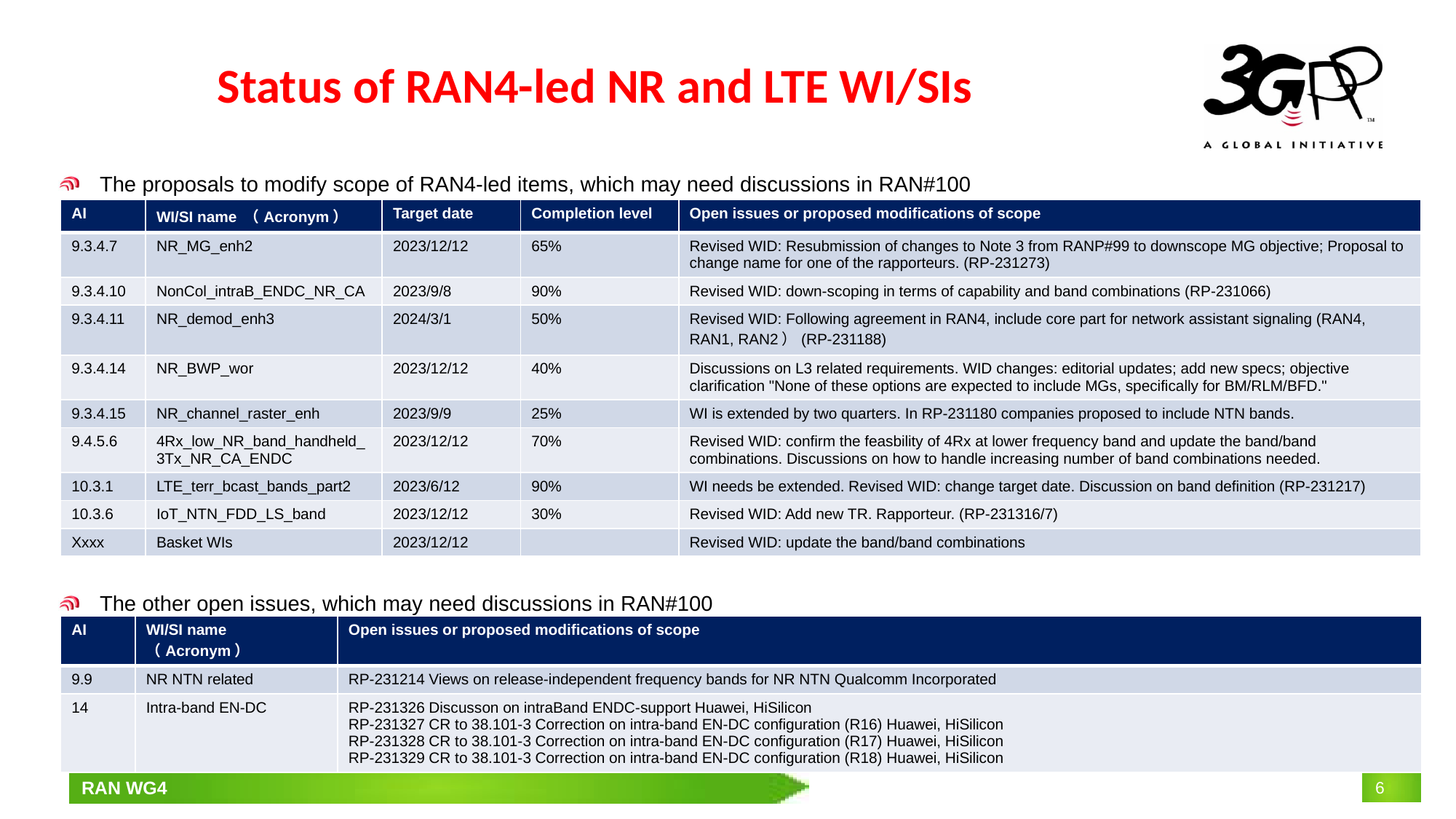

# Status of RAN4-led NR and LTE WI/SIs
The proposals to modify scope of RAN4-led items, which may need discussions in RAN#100

The other open issues, which may need discussions in RAN#100

| AI | WI/SI name （Acronym） | Target date | Completion level | Open issues or proposed modifications of scope |
| --- | --- | --- | --- | --- |
| 9.3.4.7 | NR\_MG\_enh2 | 2023/12/12 | 65% | Revised WID: Resubmission of changes to Note 3 from RANP#99 to downscope MG objective; Proposal to change name for one of the rapporteurs. (RP-231273) |
| 9.3.4.10 | NonCol\_intraB\_ENDC\_NR\_CA | 2023/9/8 | 90% | Revised WID: down-scoping in terms of capability and band combinations (RP-231066) |
| 9.3.4.11 | NR\_demod\_enh3 | 2024/3/1 | 50% | Revised WID: Following agreement in RAN4, include core part for network assistant signaling (RAN4, RAN1, RAN2）(RP-231188) |
| 9.3.4.14 | NR\_BWP\_wor | 2023/12/12 | 40% | Discussions on L3 related requirements. WID changes: editorial updates; add new specs; objective clarification "None of these options are expected to include MGs, specifically for BM/RLM/BFD." |
| 9.3.4.15 | NR\_channel\_raster\_enh | 2023/9/9 | 25% | WI is extended by two quarters. In RP-231180 companies proposed to include NTN bands. |
| 9.4.5.6 | 4Rx\_low\_NR\_band\_handheld\_3Tx\_NR\_CA\_ENDC | 2023/12/12 | 70% | Revised WID: confirm the feasbility of 4Rx at lower frequency band and update the band/band combinations. Discussions on how to handle increasing number of band combinations needed. |
| 10.3.1 | LTE\_terr\_bcast\_bands\_part2 | 2023/6/12 | 90% | WI needs be extended. Revised WID: change target date. Discussion on band definition (RP-231217) |
| 10.3.6 | IoT\_NTN\_FDD\_LS\_band | 2023/12/12 | 30% | Revised WID: Add new TR. Rapporteur. (RP-231316/7) |
| Xxxx | Basket WIs | 2023/12/12 |  | Revised WID: update the band/band combinations |
| AI | WI/SI name （Acronym） | Open issues or proposed modifications of scope |
| --- | --- | --- |
| 9.9 | NR NTN related | RP-231214 Views on release-independent frequency bands for NR NTN Qualcomm Incorporated |
| 14 | Intra-band EN-DC | RP-231326 Discusson on intraBand ENDC-support Huawei, HiSilicon RP-231327 CR to 38.101-3 Correction on intra-band EN-DC configuration (R16) Huawei, HiSilicon RP-231328 CR to 38.101-3 Correction on intra-band EN-DC configuration (R17) Huawei, HiSilicon RP-231329 CR to 38.101-3 Correction on intra-band EN-DC configuration (R18) Huawei, HiSilicon |